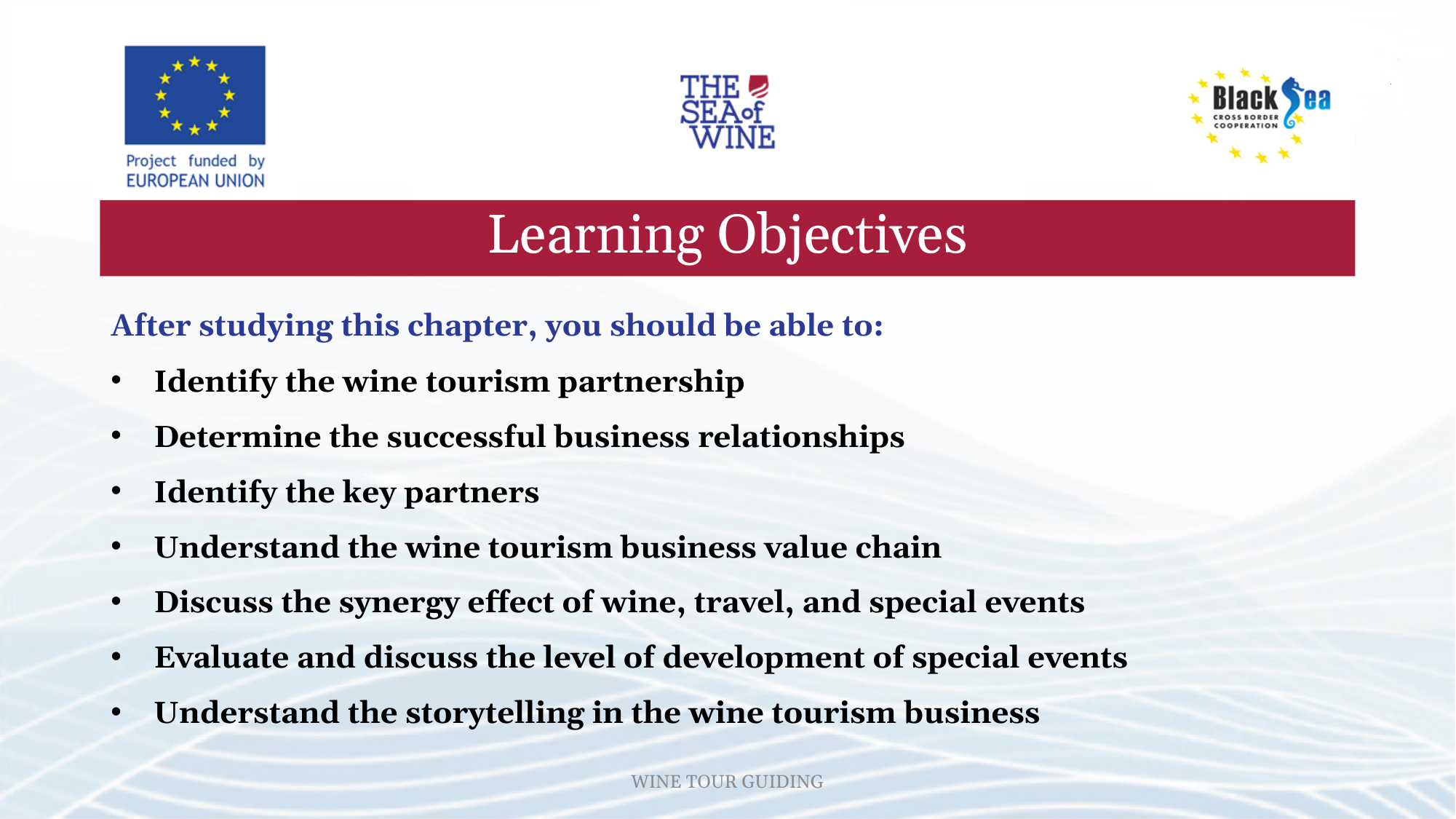

# Learning Objectives
After studying this chapter, you should be able to:
Identify the wine tourism partnership
Determine the successful business relationships
Identify the key partners
Understand the wine tourism business value chain
Discuss the synergy effect of wine, travel, and special events
Evaluate and discuss the level of development of special events
Understand the storytelling in the wine tourism business
WINE TOUR GUIDING